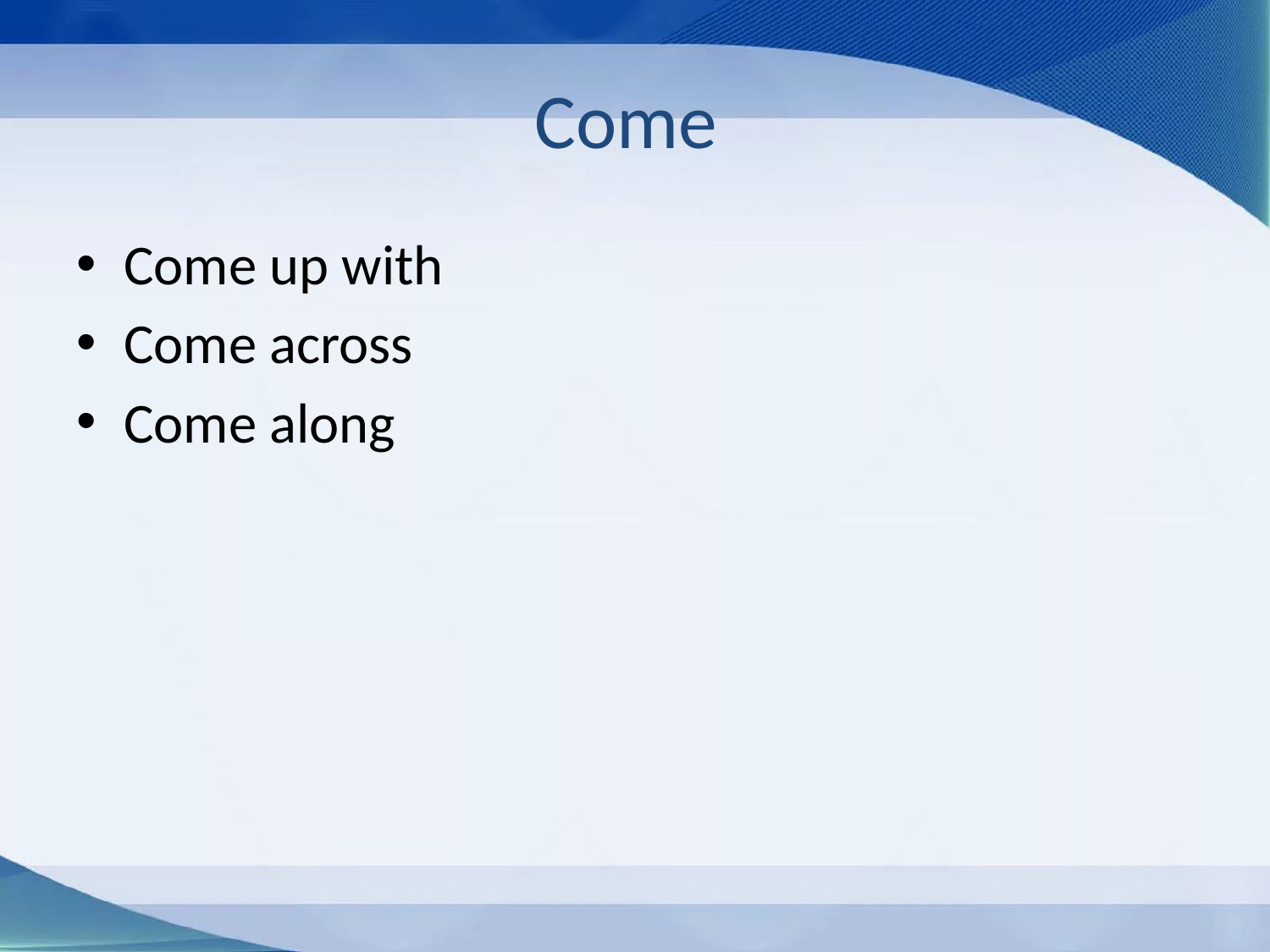

# Come
Come up with
Come across
Come along